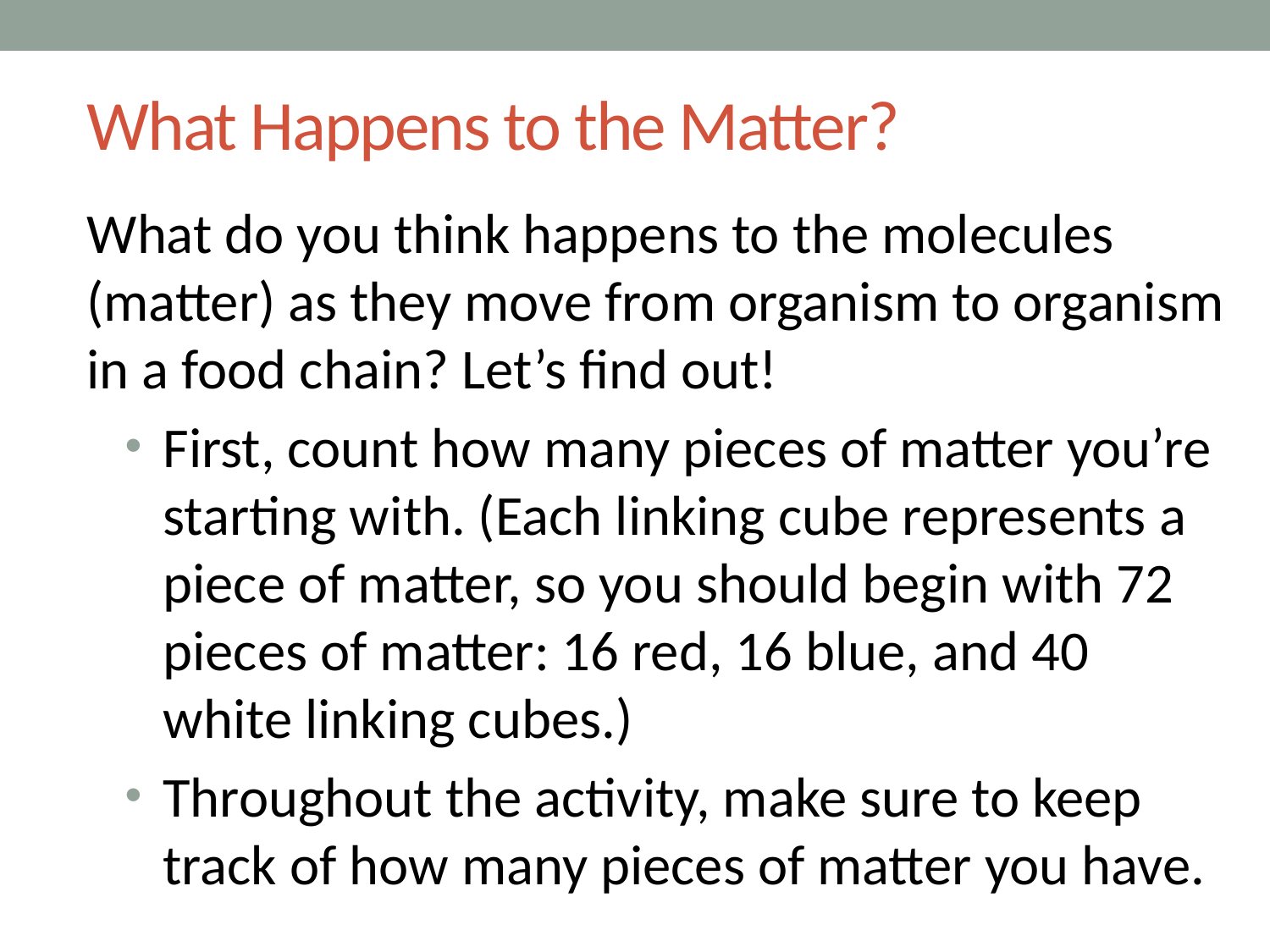

# What Happens to the Matter?
What do you think happens to the molecules (matter) as they move from organism to organism in a food chain? Let’s find out!
First, count how many pieces of matter you’re starting with. (Each linking cube represents a piece of matter, so you should begin with 72 pieces of matter: 16 red, 16 blue, and 40 white linking cubes.)
Throughout the activity, make sure to keep track of how many pieces of matter you have.